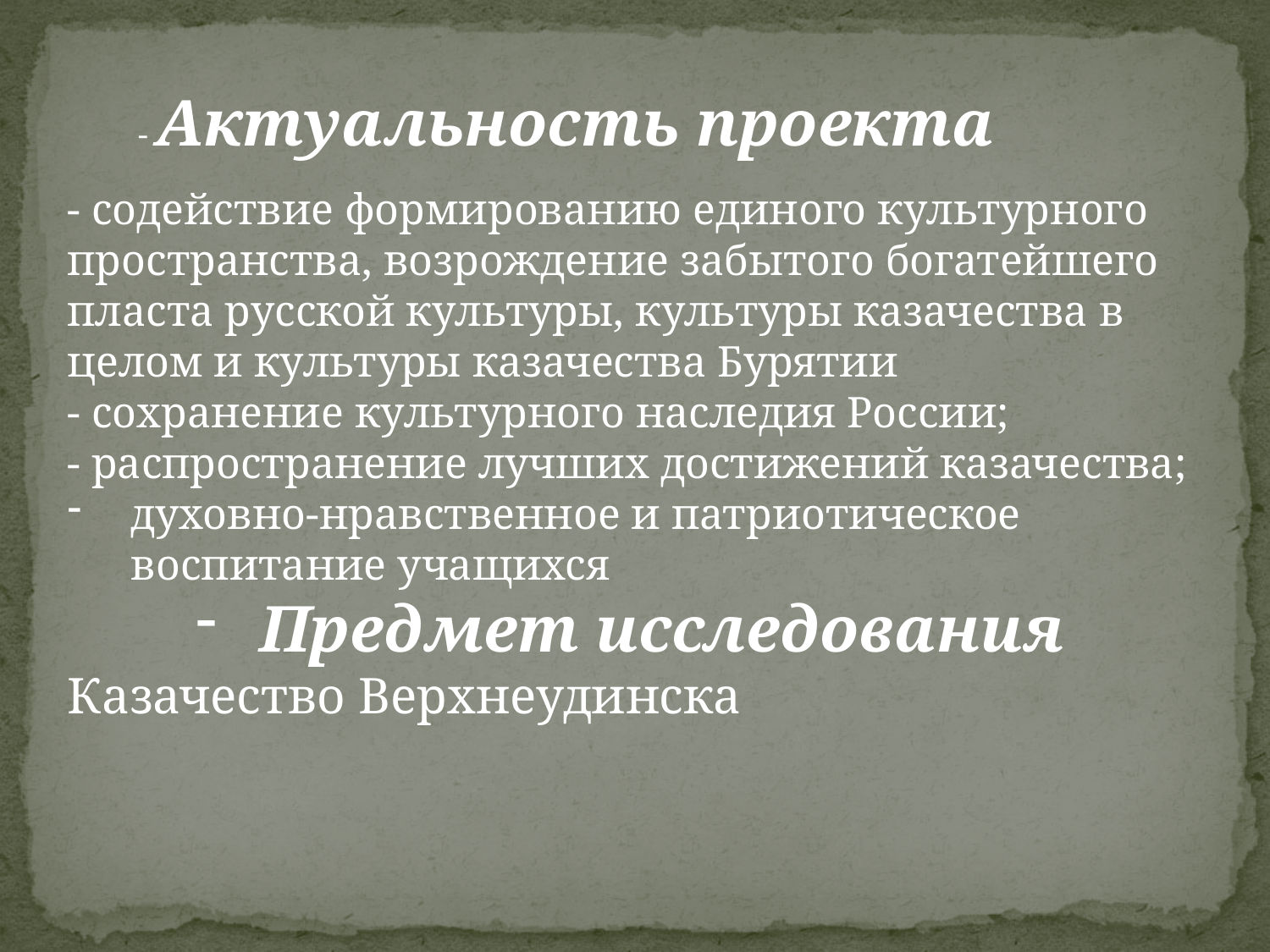

- Актуальность проекта
- содействие формированию единого культурного пространства, возрождение забытого богатейшего пласта русской культуры, культуры казачества в целом и культуры казачества Бурятии
- сохранение культурного наследия России;
- распространение лучших достижений казачества;
духовно-нравственное и патриотическое воспитание учащихся
Предмет исследования
Казачество Верхнеудинска